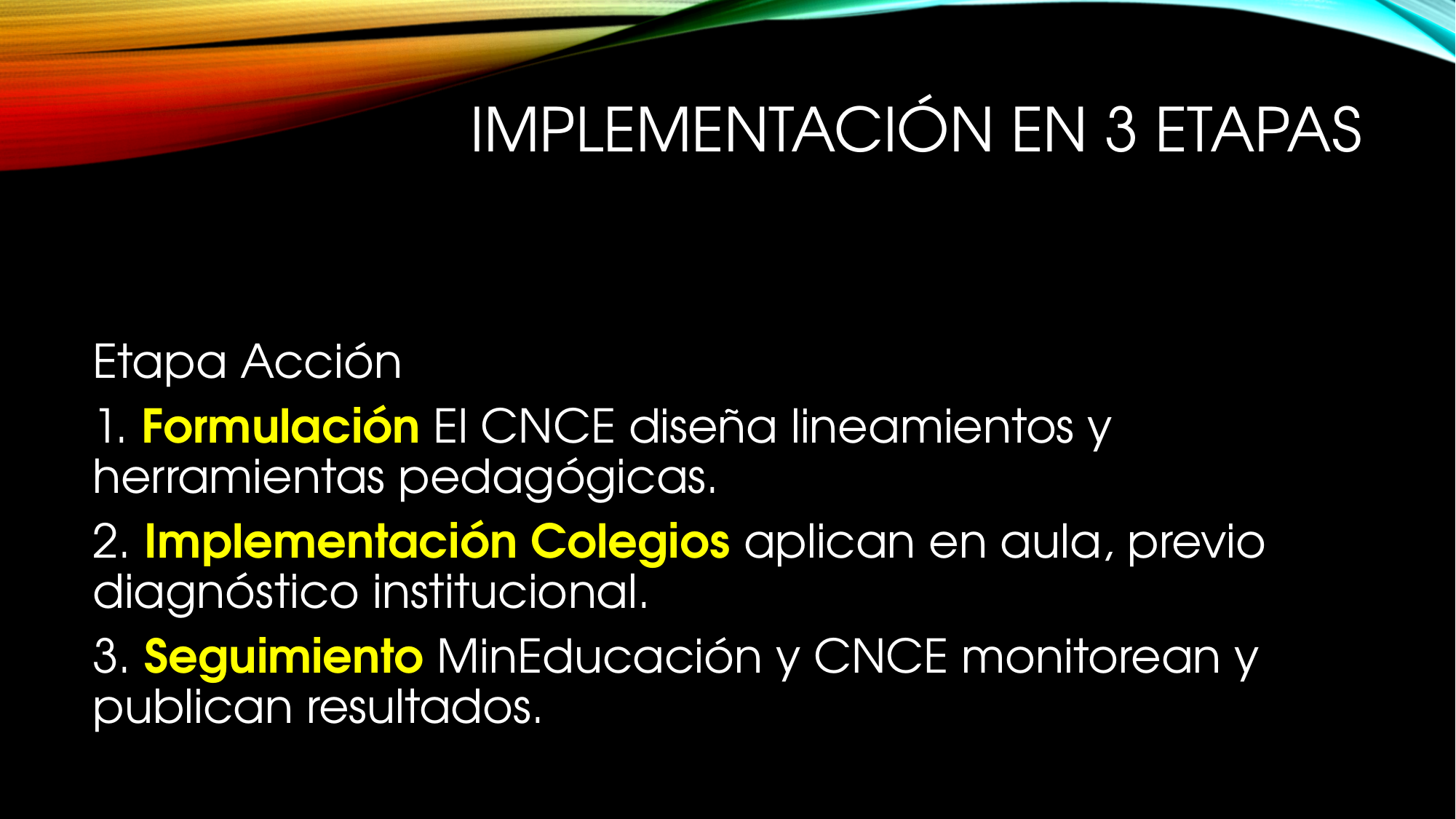

# Implementación en 3 etapas

Etapa Acción
1. Formulación El CNCE diseña lineamientos y herramientas pedagógicas.
2. Implementación Colegios aplican en aula, previo diagnóstico institucional.
3. Seguimiento MinEducación y CNCE monitorean y publican resultados.